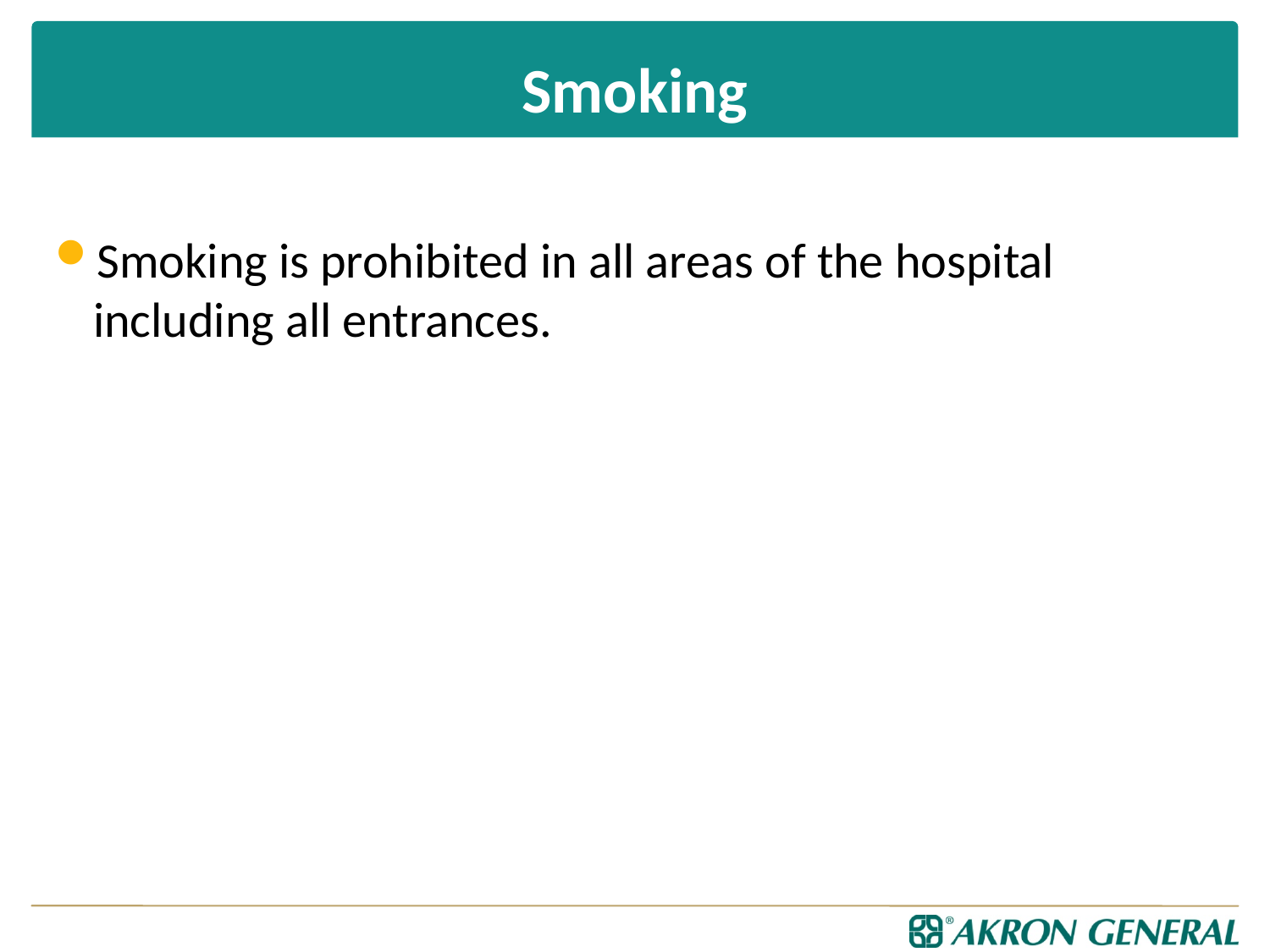

# Smoking
Smoking is prohibited in all areas of the hospital including all entrances.